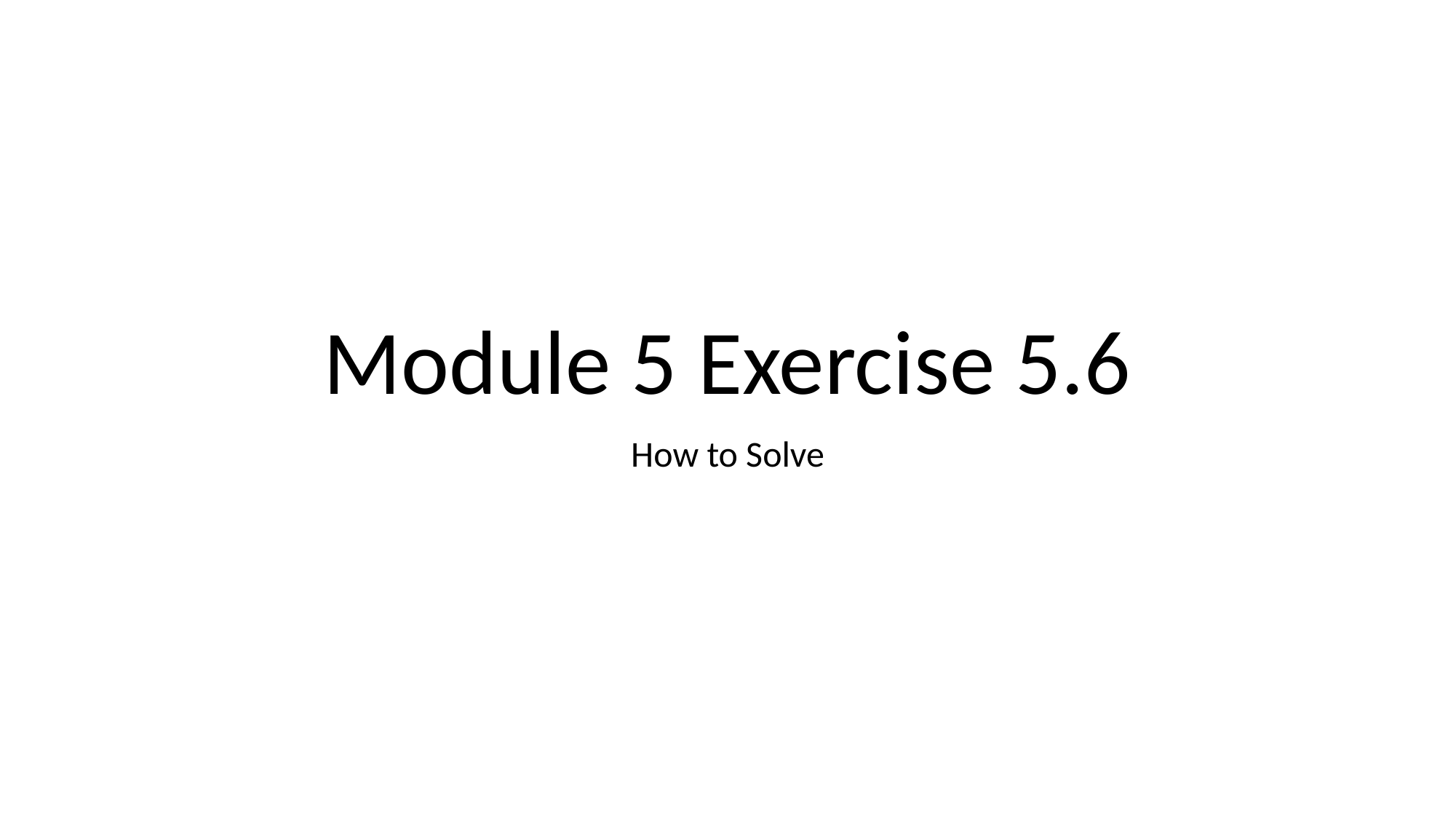

# Module 5 Exercise 5.6
How to Solve